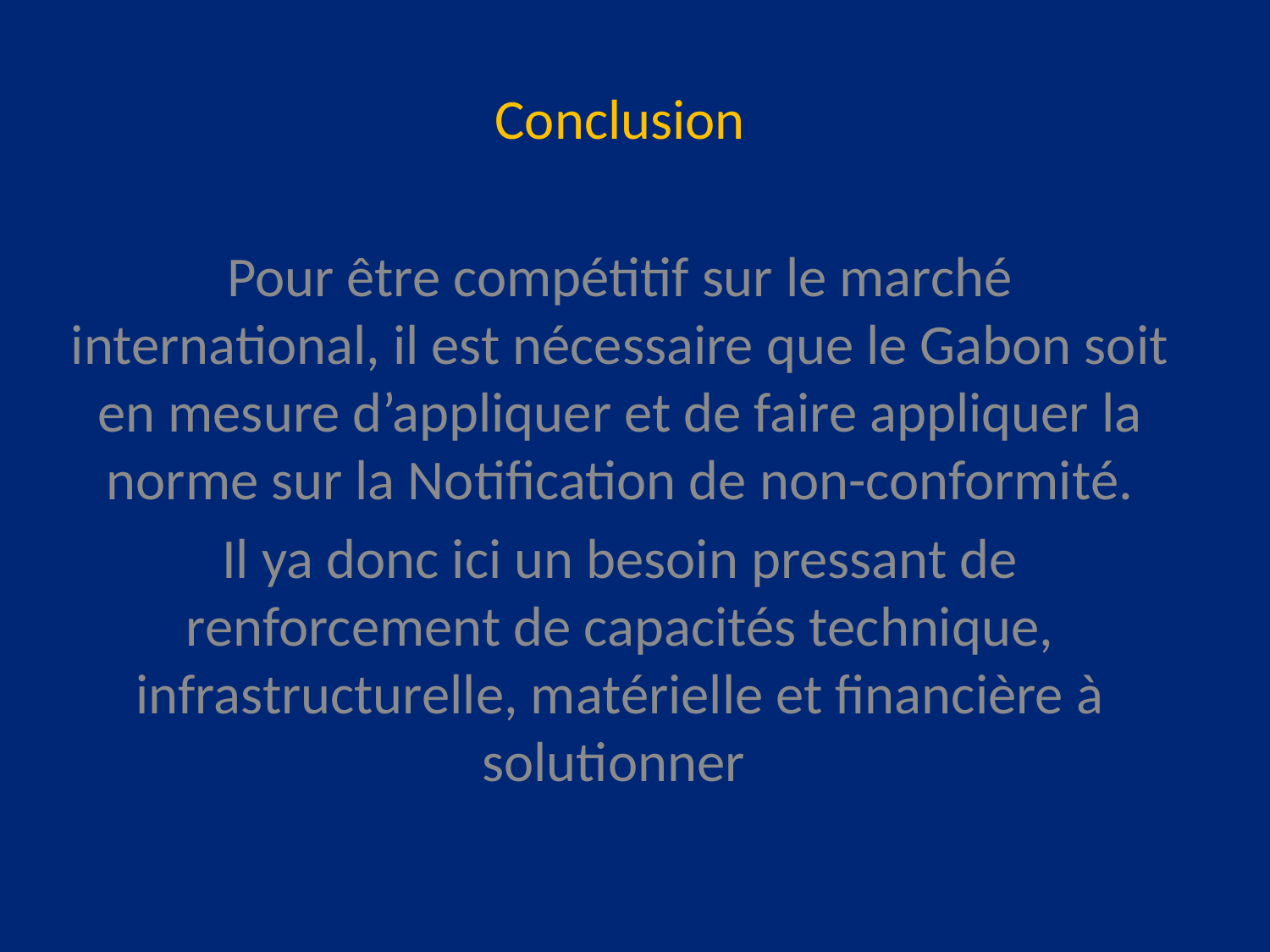

Conclusion

Pour être compétitif sur le marché international, il est nécessaire que le Gabon soit en mesure d’appliquer et de faire appliquer la norme sur la Notification de non-conformité.
Il ya donc ici un besoin pressant de renforcement de capacités technique, infrastructurelle, matérielle et financière à solutionner